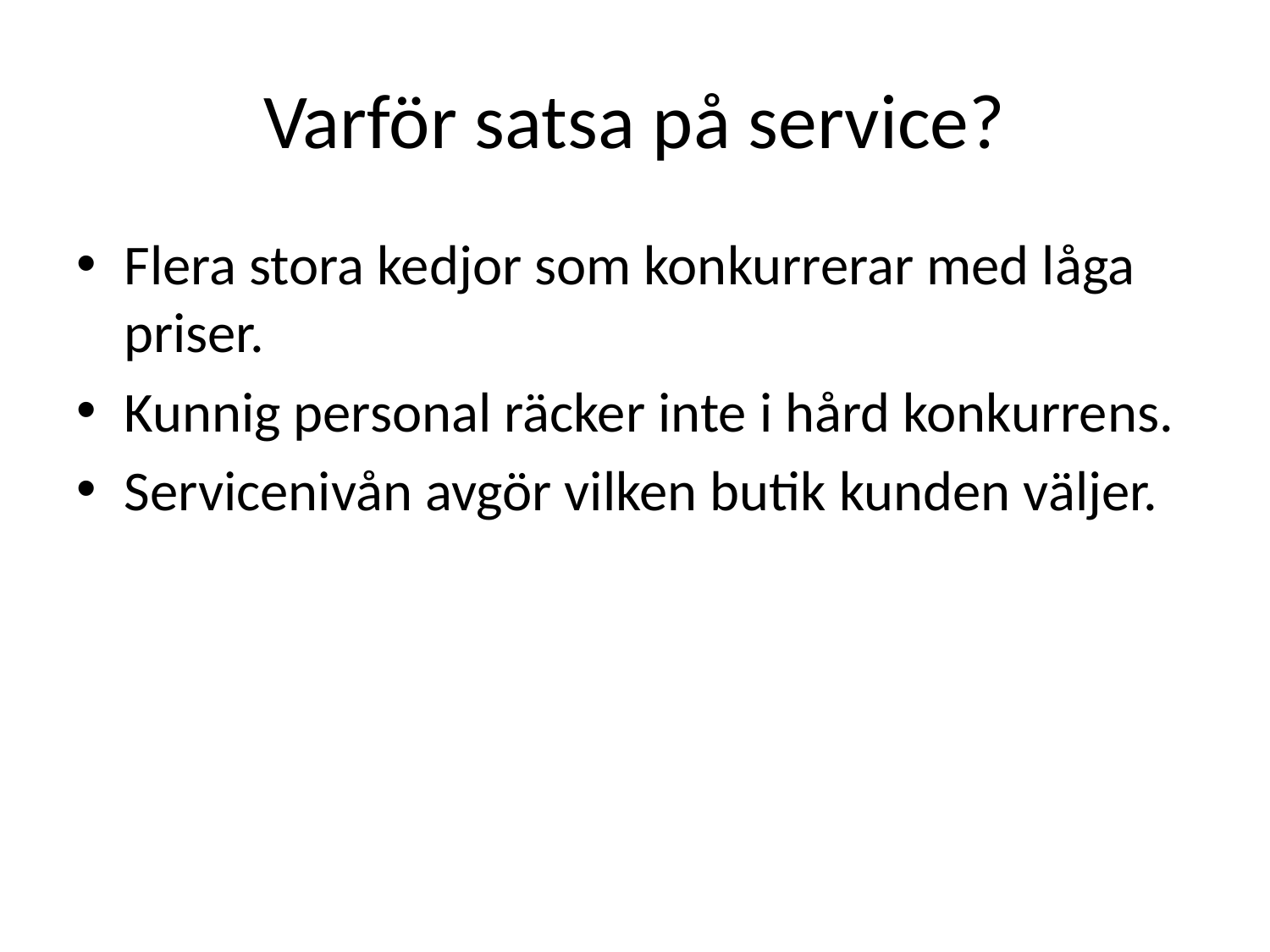

# Varför satsa på service?
Flera stora kedjor som konkurrerar med låga priser.
Kunnig personal räcker inte i hård konkurrens.
Servicenivån avgör vilken butik kunden väljer.